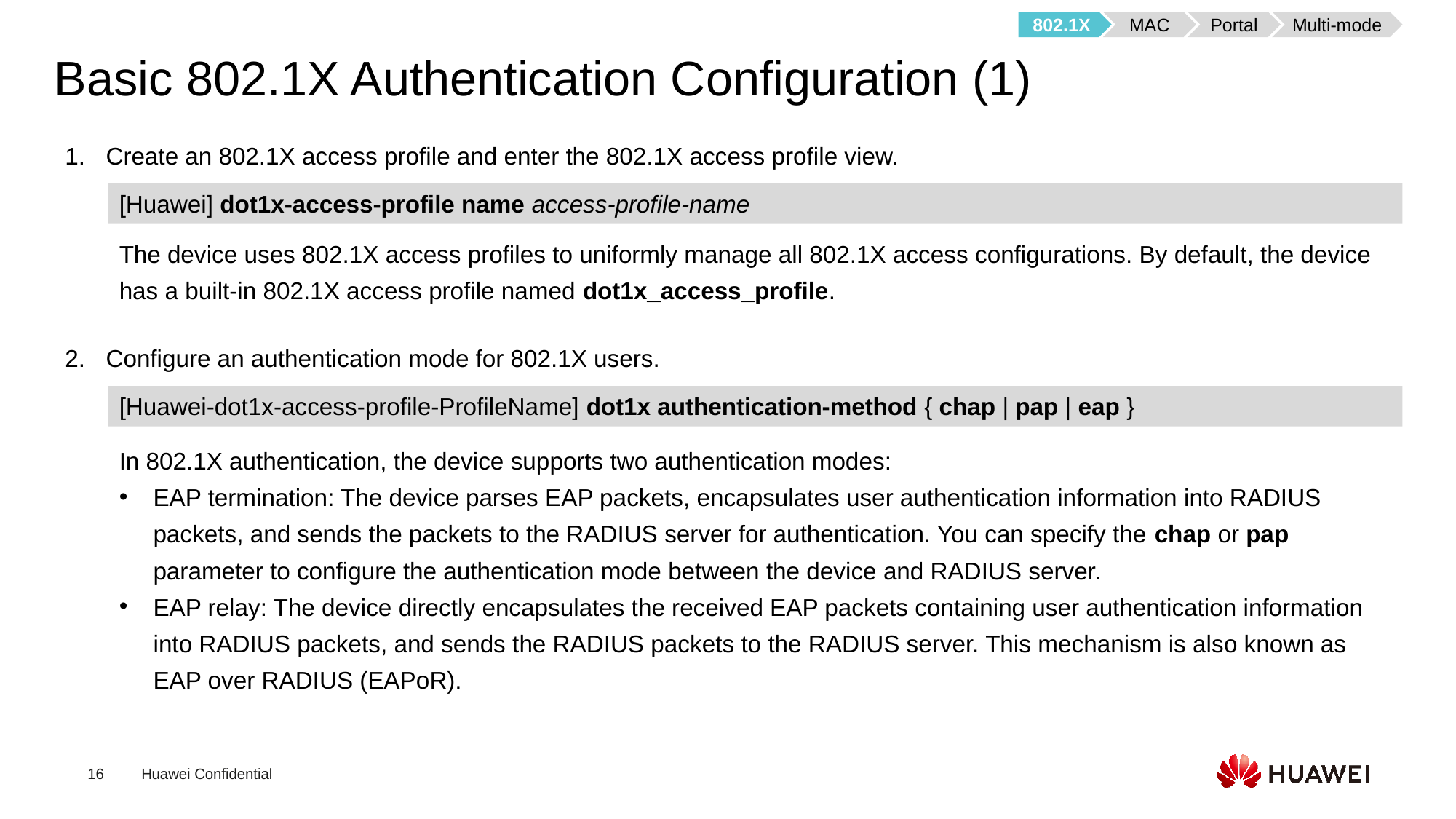

802.1X
MAC
Portal
Multi-mode
# Basic 802.1X Authentication Configuration (1)
Create an 802.1X access profile and enter the 802.1X access profile view.
[Huawei] dot1x-access-profile name access-profile-name
The device uses 802.1X access profiles to uniformly manage all 802.1X access configurations. By default, the device has a built-in 802.1X access profile named dot1x_access_profile.
Configure an authentication mode for 802.1X users.
[Huawei-dot1x-access-profile-ProfileName] dot1x authentication-method { chap | pap | eap }
In 802.1X authentication, the device supports two authentication modes:
EAP termination: The device parses EAP packets, encapsulates user authentication information into RADIUS packets, and sends the packets to the RADIUS server for authentication. You can specify the chap or pap parameter to configure the authentication mode between the device and RADIUS server.
EAP relay: The device directly encapsulates the received EAP packets containing user authentication information into RADIUS packets, and sends the RADIUS packets to the RADIUS server. This mechanism is also known as EAP over RADIUS (EAPoR).